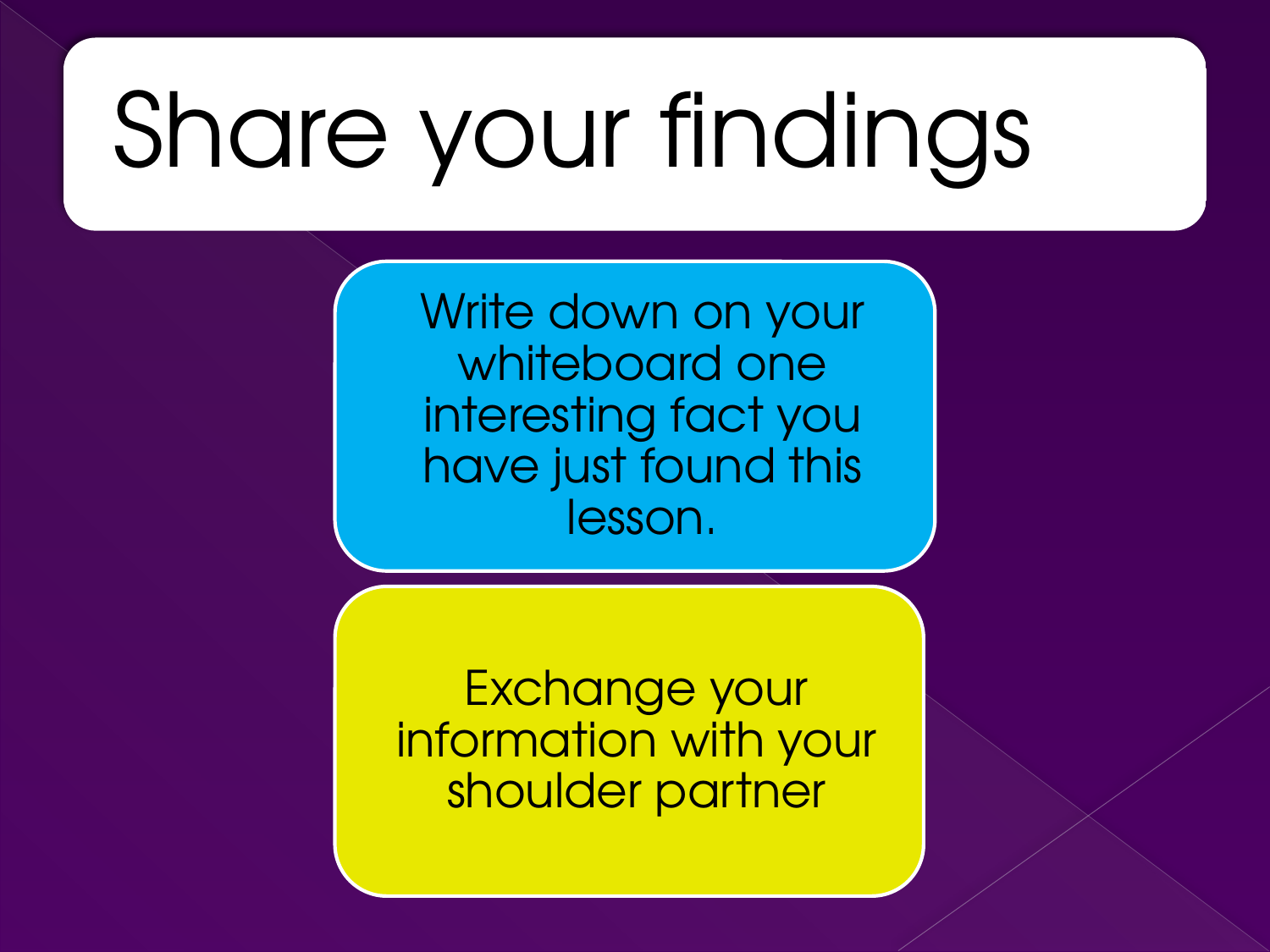

Share your findings
Write down on your whiteboard one interesting fact you have just found this lesson.
Exchange your information with your shoulder partner